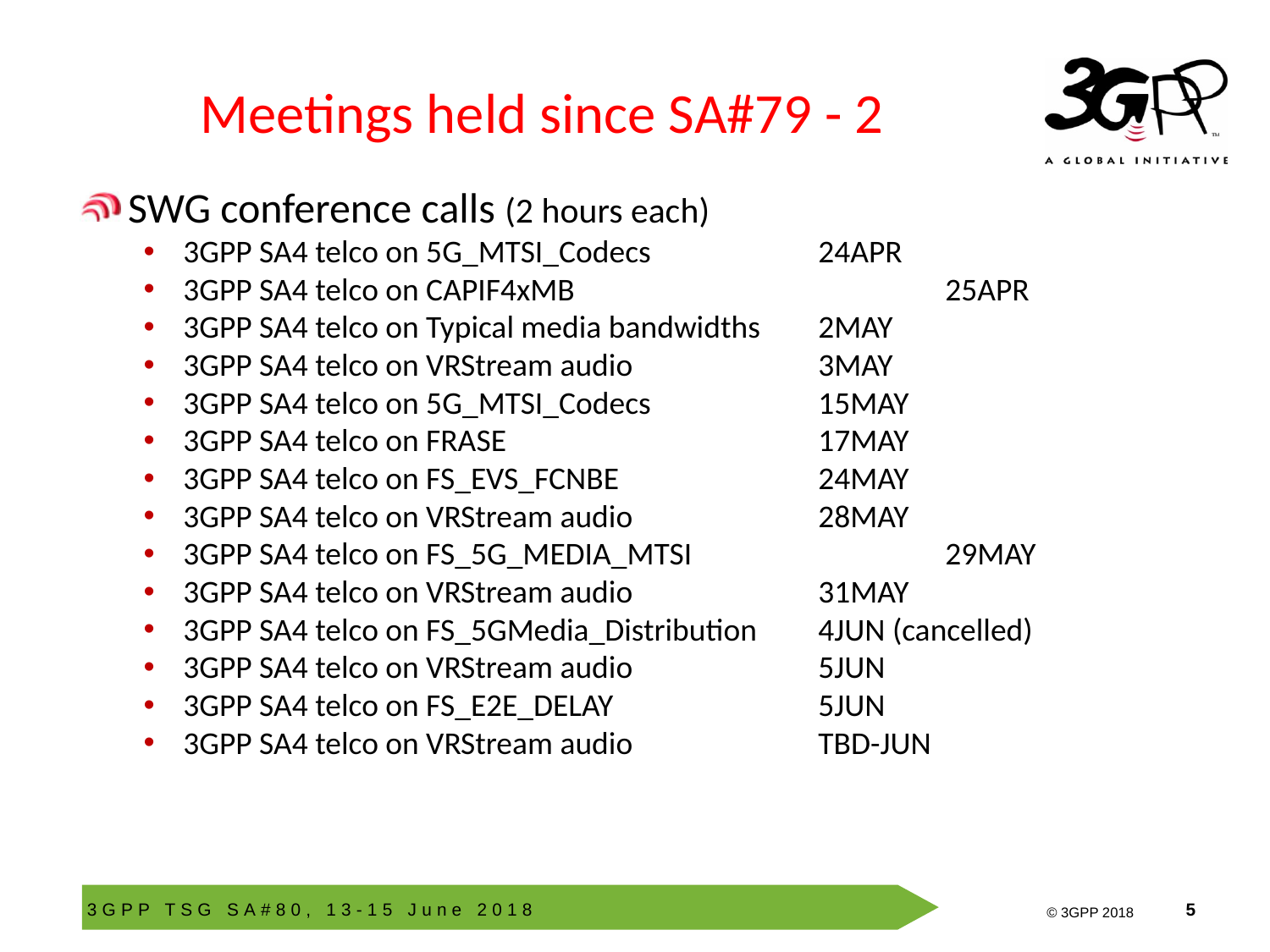

# Meetings held since SA#79 - 2
SWG conference calls (2 hours each)
3GPP SA4 telco on 5G_MTSI_Codecs		24APR
3GPP SA4 telco on CAPIF4xMB			25APR
3GPP SA4 telco on Typical media bandwidths	2MAY
3GPP SA4 telco on VRStream audio		3MAY
3GPP SA4 telco on 5G_MTSI_Codecs		15MAY
3GPP SA4 telco on FRASE			17MAY
3GPP SA4 telco on FS_EVS_FCNBE		24MAY
3GPP SA4 telco on VRStream audio		28MAY
3GPP SA4 telco on FS_5G_MEDIA_MTSI		29MAY
3GPP SA4 telco on VRStream audio		31MAY
3GPP SA4 telco on FS_5GMedia_Distribution	4JUN (cancelled)
3GPP SA4 telco on VRStream audio		5JUN
3GPP SA4 telco on FS_E2E_DELAY		5JUN
3GPP SA4 telco on VRStream audio		TBD-JUN